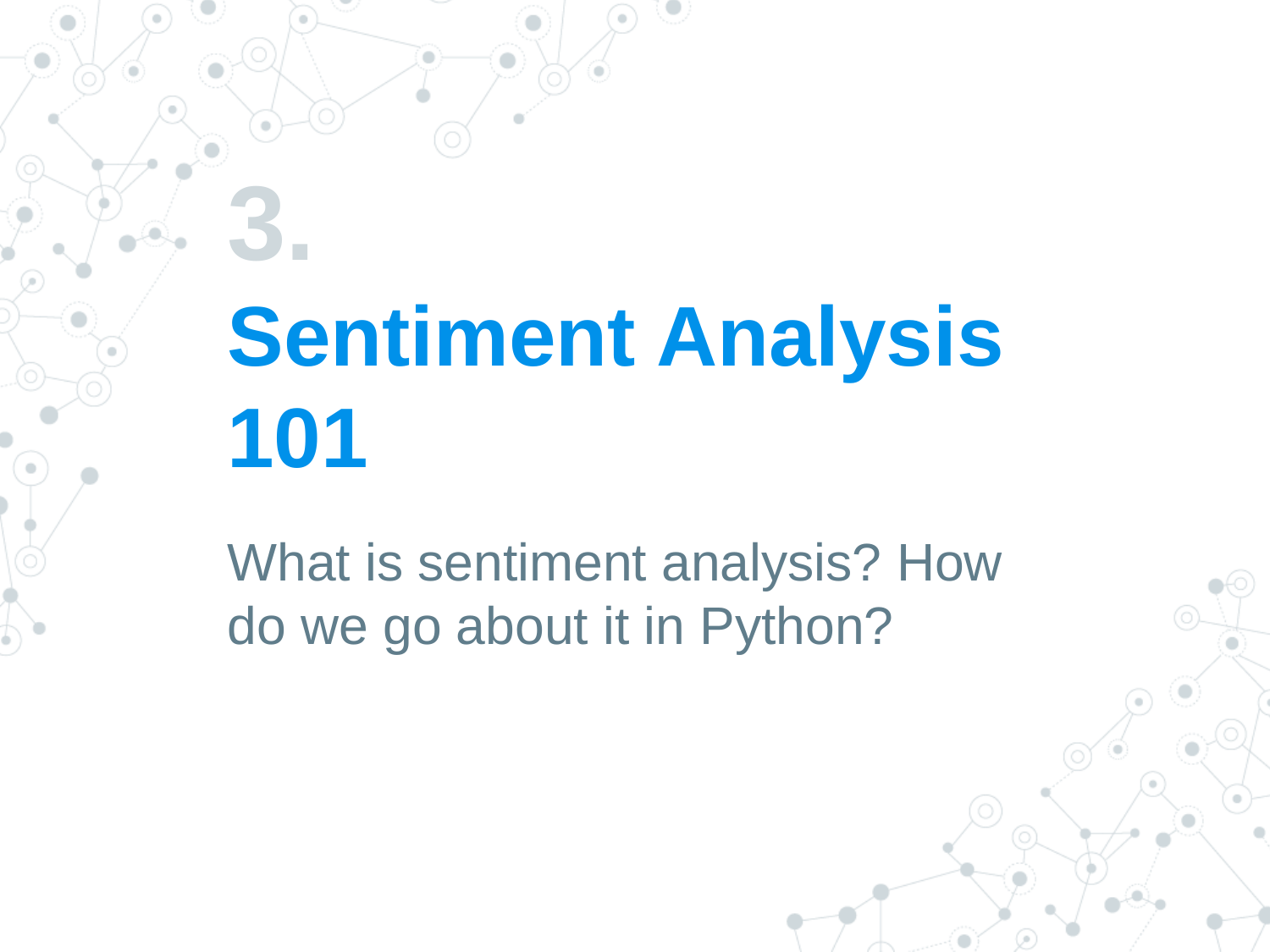

# 3.
Sentiment Analysis 101
What is sentiment analysis? How do we go about it in Python?